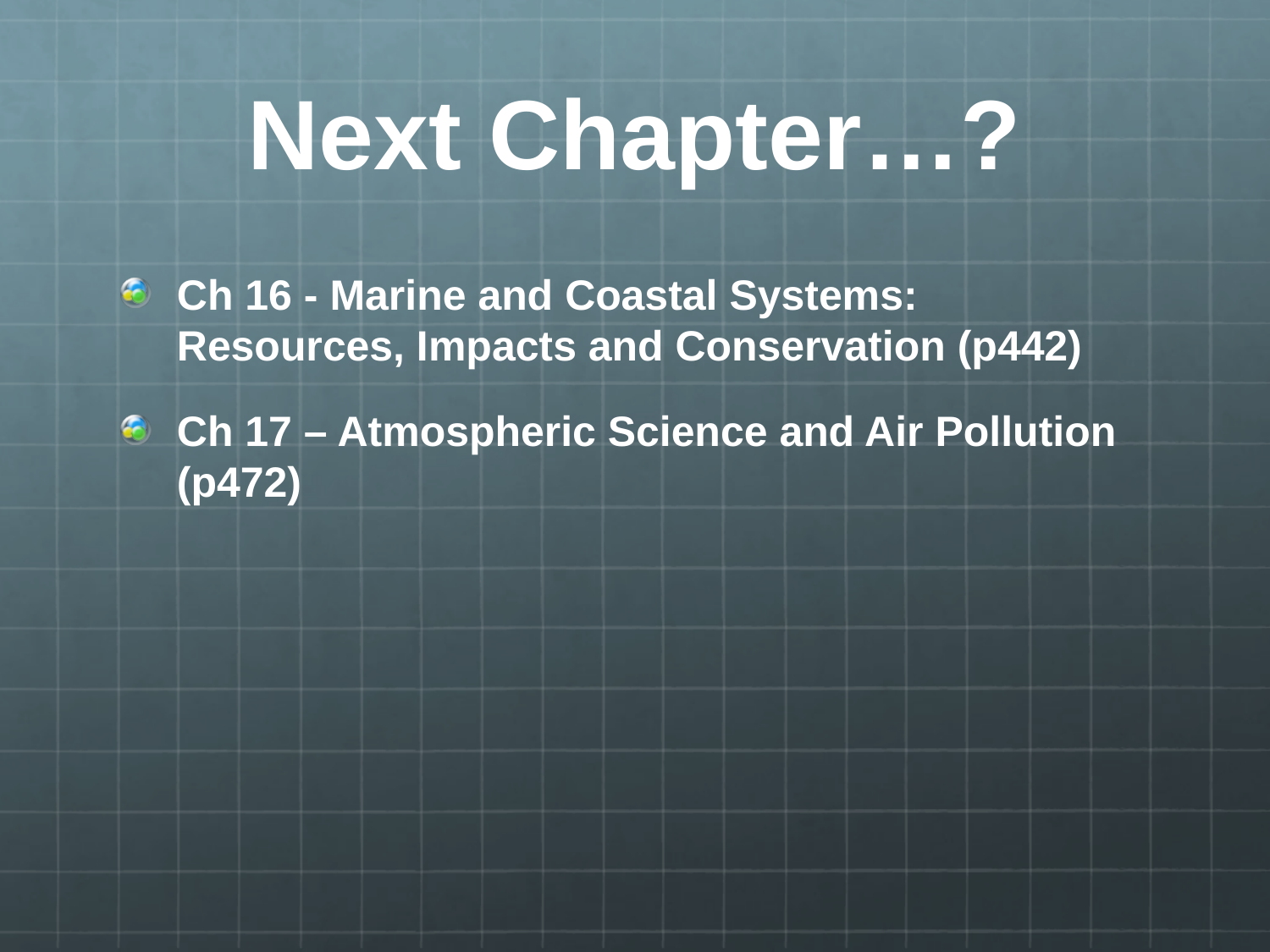

# Next Chapter…?
Ch 16 - Marine and Coastal Systems:  Resources, Impacts and Conservation (p442)
Ch 17 – Atmospheric Science and Air Pollution (p472)